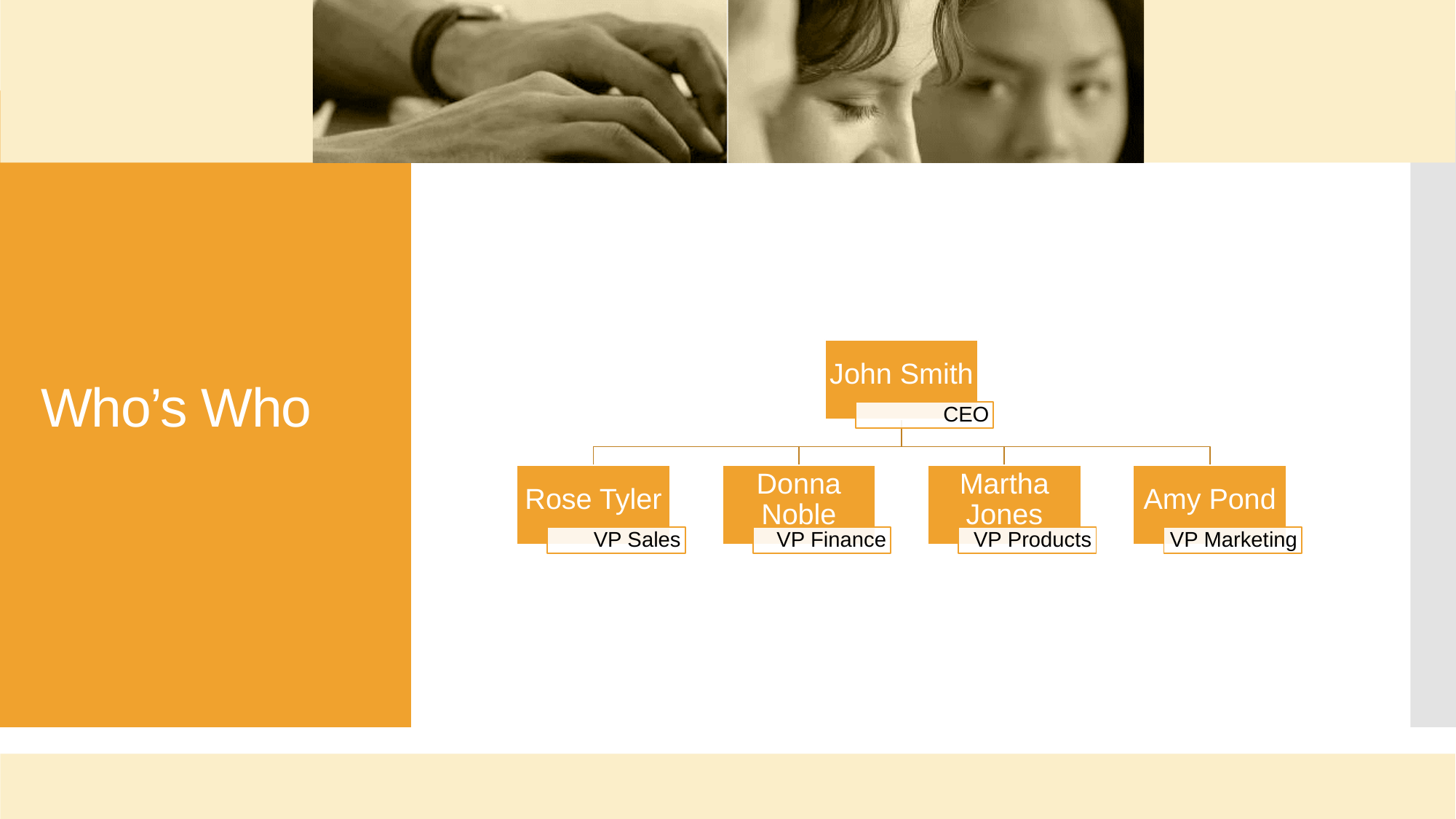

# Who’s Who
John Smith
CEO
Rose Tyler
VP Sales
Donna Noble
VP Finance
Martha Jones
VP Products
Amy Pond
VP Marketing